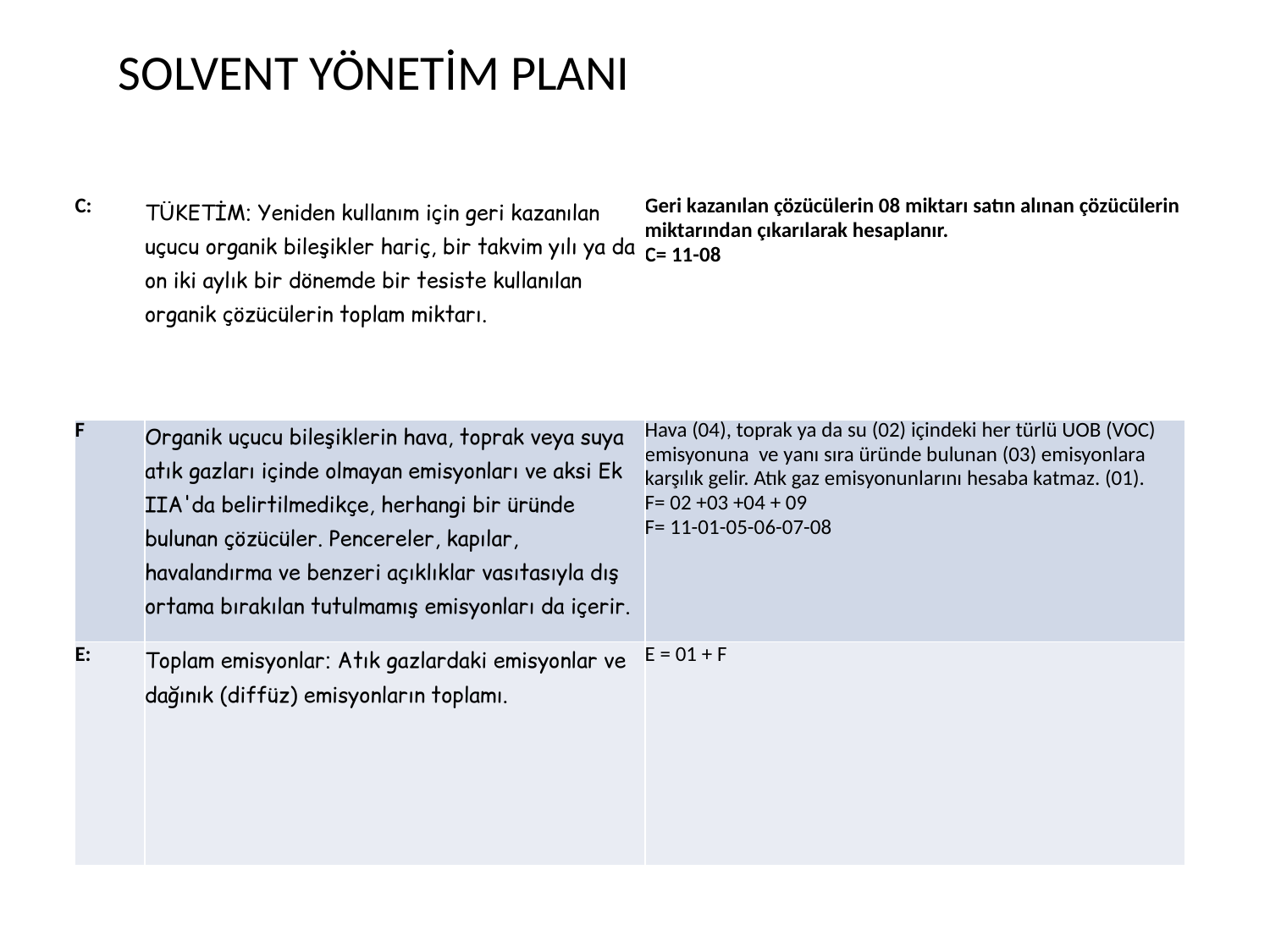

SOLVENT YÖNETİM PLANI
| C: | TÜKETİM: Yeniden kullanım için geri kazanılan uçucu organik bileşikler hariç, bir takvim yılı ya da on iki aylık bir dönemde bir tesiste kullanılan organik çözücülerin toplam miktarı. | Geri kazanılan çözücülerin 08 miktarı satın alınan çözücülerin miktarından çıkarılarak hesaplanır. C= 11-08 |
| --- | --- | --- |
| F | Organik uçucu bileşiklerin hava, toprak veya suya atık gazları içinde olmayan emisyonları ve aksi Ek IIA'da belirtilmedikçe, herhangi bir üründe bulunan çözücüler. Pencereler, kapılar, havalandırma ve benzeri açıklıklar vasıtasıyla dış ortama bırakılan tutulmamış emisyonları da içerir. | Hava (04), toprak ya da su (02) içindeki her türlü UOB (VOC) emisyonuna ve yanı sıra üründe bulunan (03) emisyonlara karşılık gelir. Atık gaz emisyonunlarını hesaba katmaz. (01). F= 02 +03 +04 + 09 F= 11-01-05-06-07-08 |
| E: | Toplam emisyonlar: Atık gazlardaki emisyonlar ve dağınık (diffüz) emisyonların toplamı. | E = 01 + F |